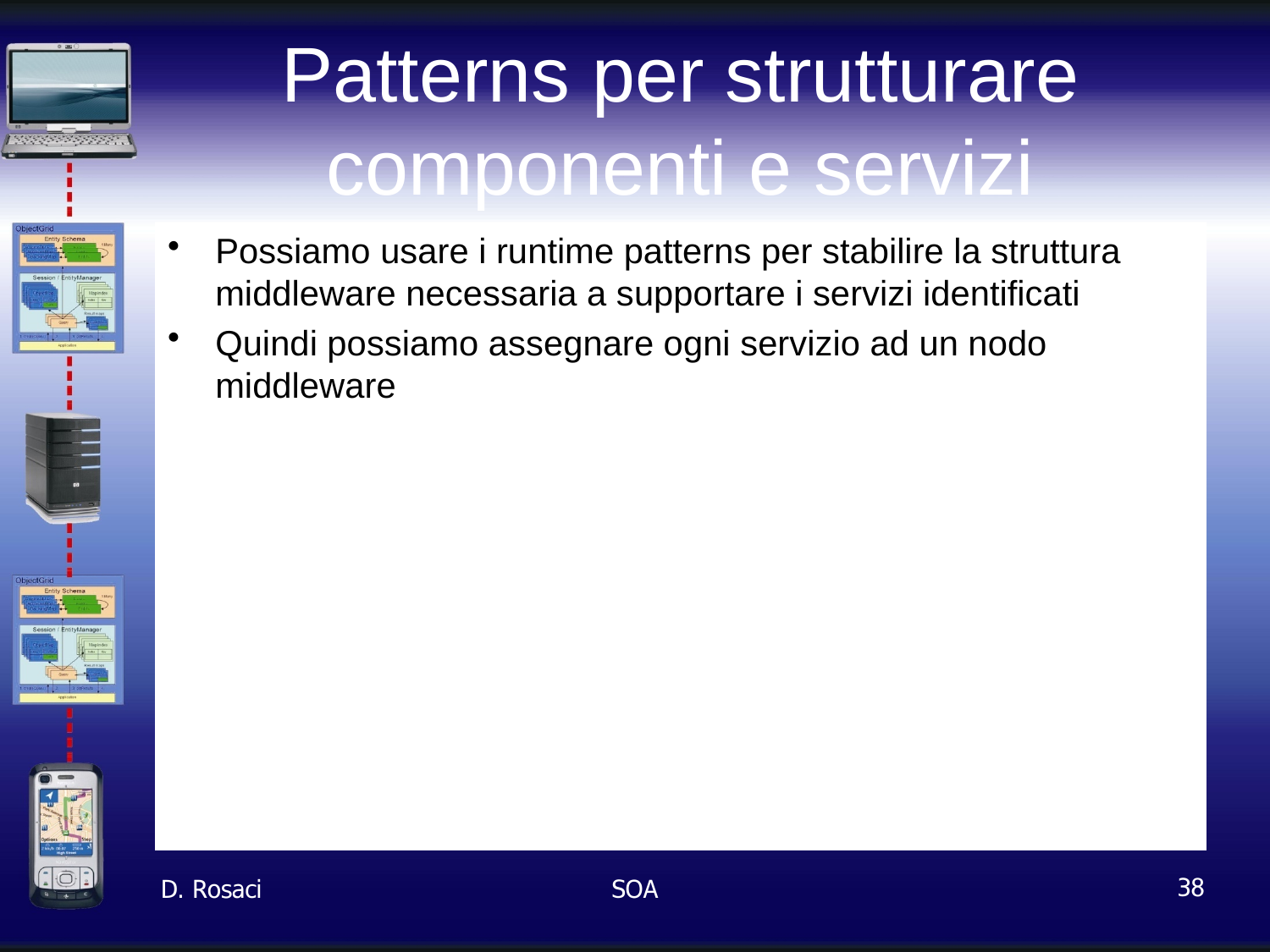

# Patterns per strutturare componenti e servizi
Possiamo usare i runtime patterns per stabilire la struttura middleware necessaria a supportare i servizi identificati
Quindi possiamo assegnare ogni servizio ad un nodo middleware
D. Rosaci
SOA